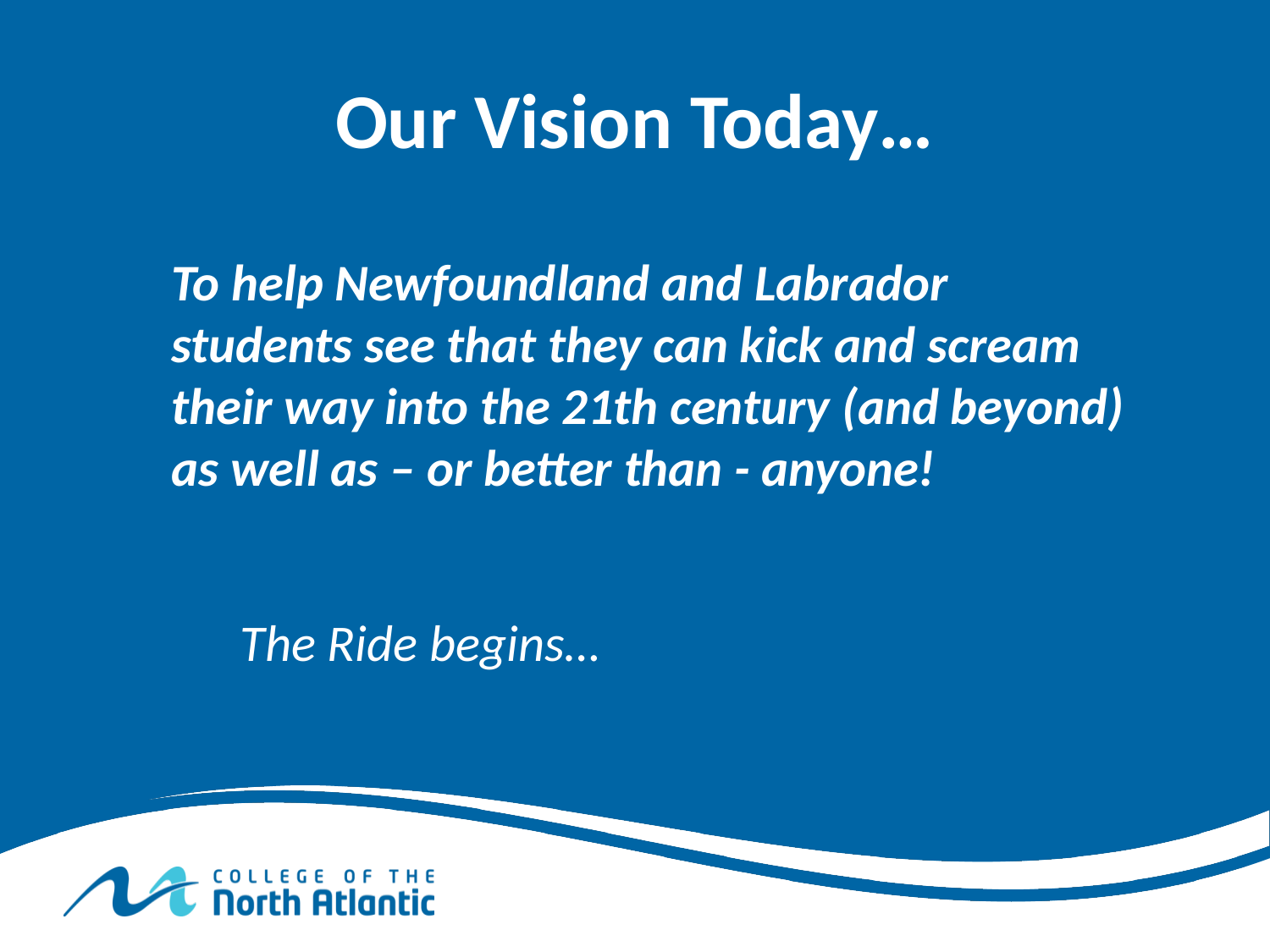

# Our Vision Today…
To help Newfoundland and Labrador students see that they can kick and scream their way into the 21th century (and beyond) as well as – or better than - anyone!

				The Ride begins…